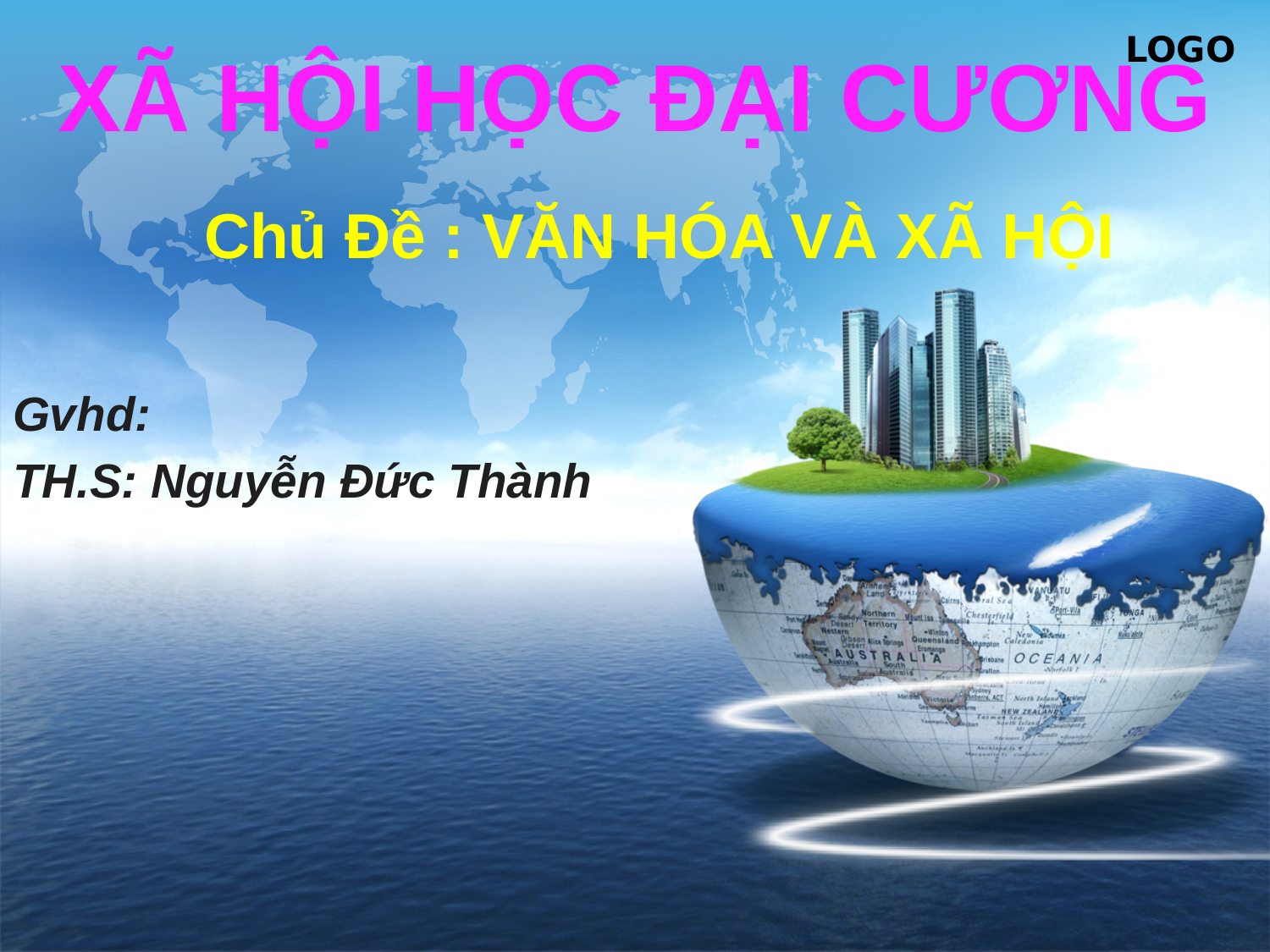

XÃ HỘI HỌC ĐẠI CƯƠNG
Chủ Đề : VĂN HÓA VÀ XÃ HỘI
Gvhd:
TH.S: Nguyễn Đức Thành